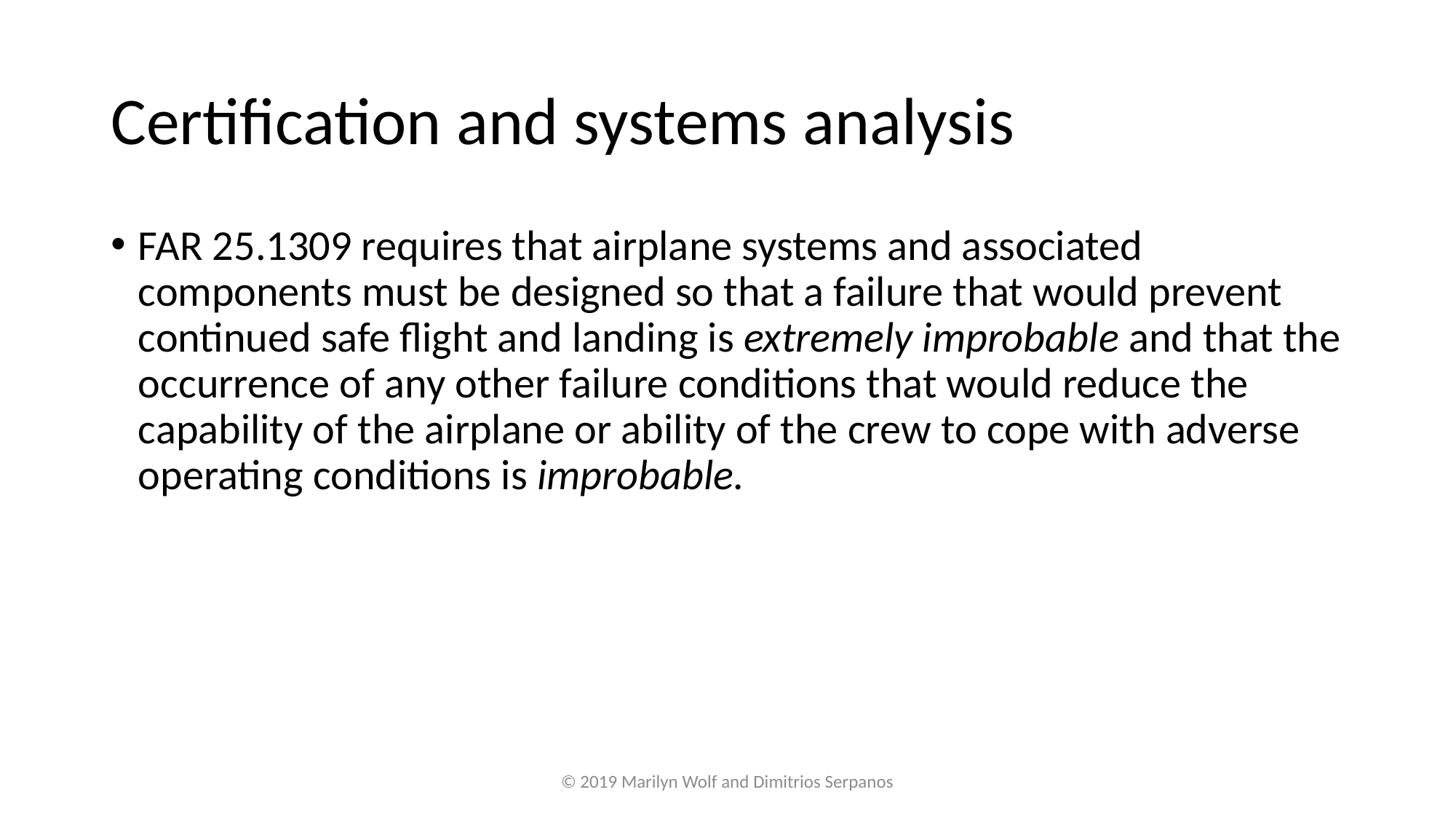

# Certification and systems analysis
FAR 25.1309 requires that airplane systems and associated components must be designed so that a failure that would prevent continued safe flight and landing is extremely improbable and that the occurrence of any other failure conditions that would reduce the capability of the airplane or ability of the crew to cope with adverse operating conditions is improbable.
© 2019 Marilyn Wolf and Dimitrios Serpanos